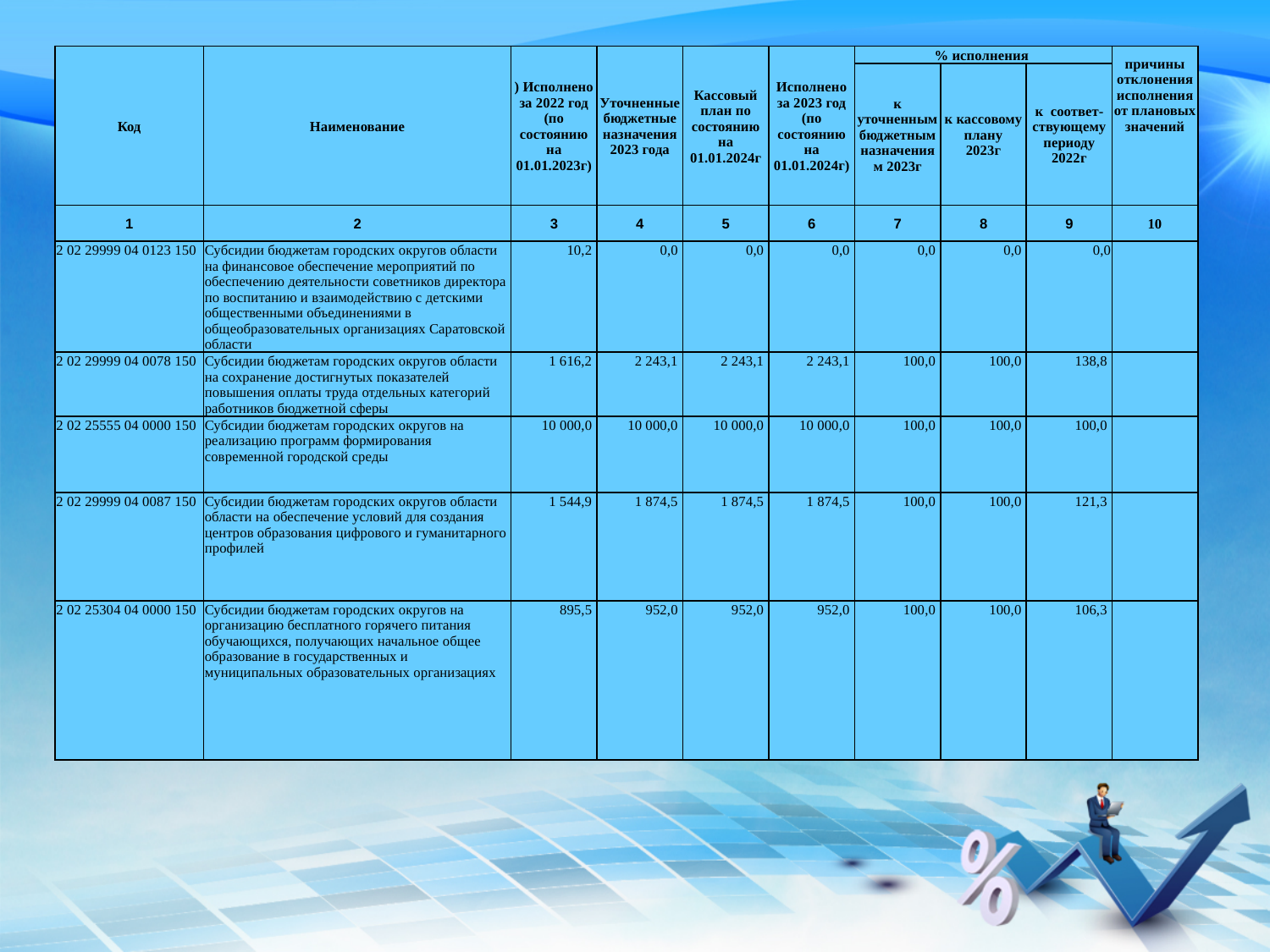

| Код | Наименование | ) Исполнено за 2022 год (по состоянию на 01.01.2023г) | Уточненные бюджетные назначения 2023 года | Кассовый план по состоянию на 01.01.2024г | Исполнено за 2023 год (по состоянию на 01.01.2024г) | % исполнения |  |  | причины отклонения исполнения от плановых значений |
| --- | --- | --- | --- | --- | --- | --- | --- | --- | --- |
|  |  |  |  |  |  | к уточненным бюджетным назначениям 2023г | к кассовому плану 2023г | к соответ-ствующему периоду 2022г |  |
| 1 | 2 | 3 | 4 | 5 | 6 | 7 | 8 | 9 | 10 |
| 2 02 29999 04 0123 150 | Субсидии бюджетам городских округов области на финансовое обеспечение мероприятий по обеспечению деятельности советников директора по воспитанию и взаимодействию с детскими общественными объединениями в общеобразовательных организациях Саратовской области | 10,2 | 0,0 | 0,0 | 0,0 | 0,0 | 0,0 | 0,0 |  |
| 2 02 29999 04 0078 150 | Субсидии бюджетам городских округов области на сохранение достигнутых показателей повышения оплаты труда отдельных категорий работников бюджетной сферы | 1 616,2 | 2 243,1 | 2 243,1 | 2 243,1 | 100,0 | 100,0 | 138,8 |  |
| 2 02 25555 04 0000 150 | Субсидии бюджетам городских округов на реализацию программ формирования современной городской среды | 10 000,0 | 10 000,0 | 10 000,0 | 10 000,0 | 100,0 | 100,0 | 100,0 |  |
| 2 02 29999 04 0087 150 | Субсидии бюджетам городских округов области области на обеспечение условий для создания центров образования цифрового и гуманитарного профилей | 1 544,9 | 1 874,5 | 1 874,5 | 1 874,5 | 100,0 | 100,0 | 121,3 |  |
| 2 02 25304 04 0000 150 | Субсидии бюджетам городских округов на организацию бесплатного горячего питания обучающихся, получающих начальное общее образование в государственных и муниципальных образовательных организациях | 895,5 | 952,0 | 952,0 | 952,0 | 100,0 | 100,0 | 106,3 |  |